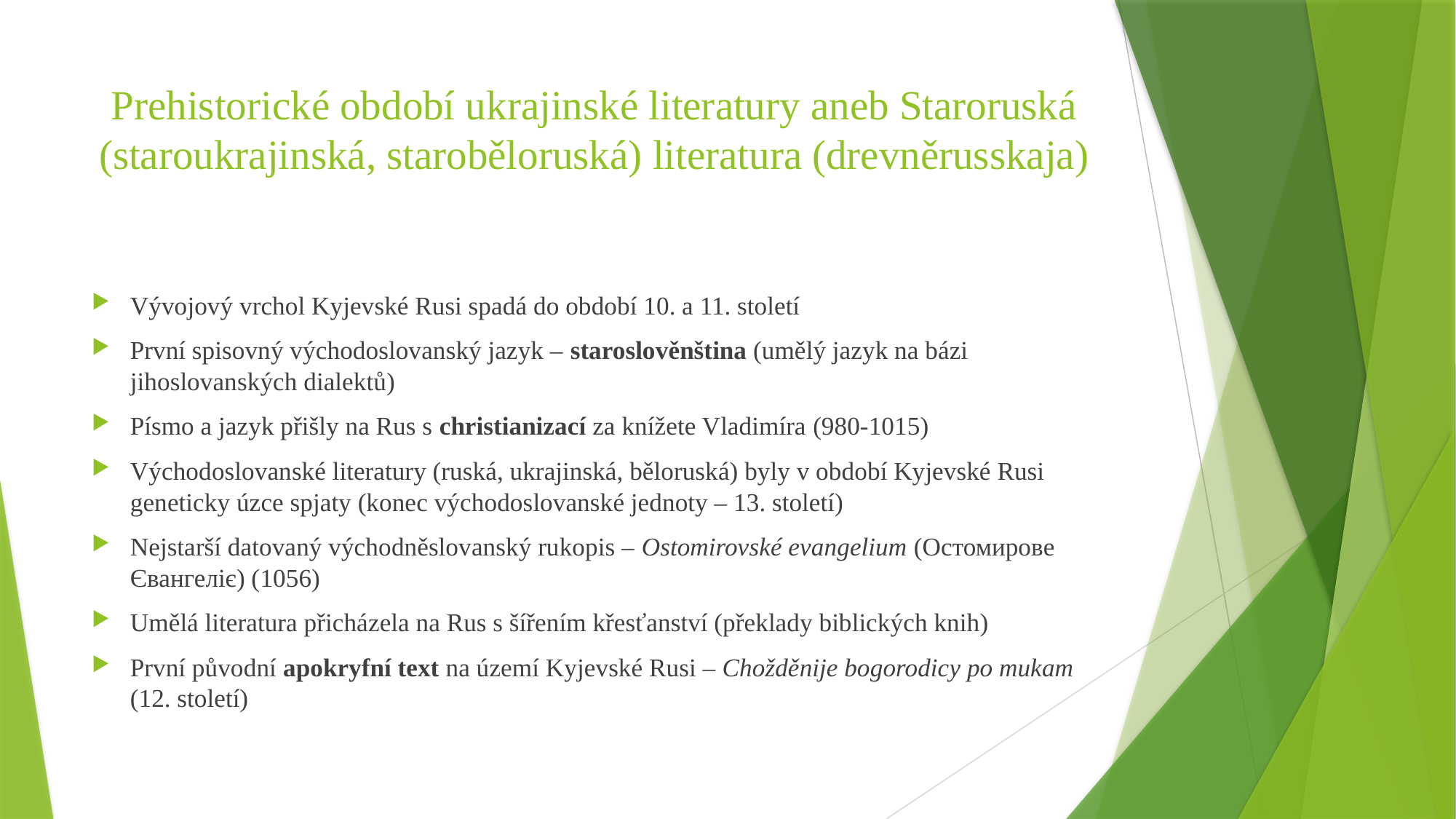

# Prehistorické období ukrajinské literatury aneb Staroruská (staroukrajinská, staroběloruská) literatura (drevněrusskaja)
Vývojový vrchol Kyjevské Rusi spadá do období 10. a 11. století
První spisovný východoslovanský jazyk – staroslověnština (umělý jazyk na bázi jihoslovanských dialektů)
Písmo a jazyk přišly na Rus s christianizací za knížete Vladimíra (980-1015)
Východoslovanské literatury (ruská, ukrajinská, běloruská) byly v období Kyjevské Rusi geneticky úzce spjaty (konec východoslovanské jednoty – 13. století)
Nejstarší datovaný východněslovanský rukopis – Ostomirovské evangelium (Остомирове Євангеліє) (1056)
Umělá literatura přicházela na Rus s šířením křesťanství (překlady biblických knih)
První původní apokryfní text na území Kyjevské Rusi – Chožděnije bogorodicy po mukam (12. století)